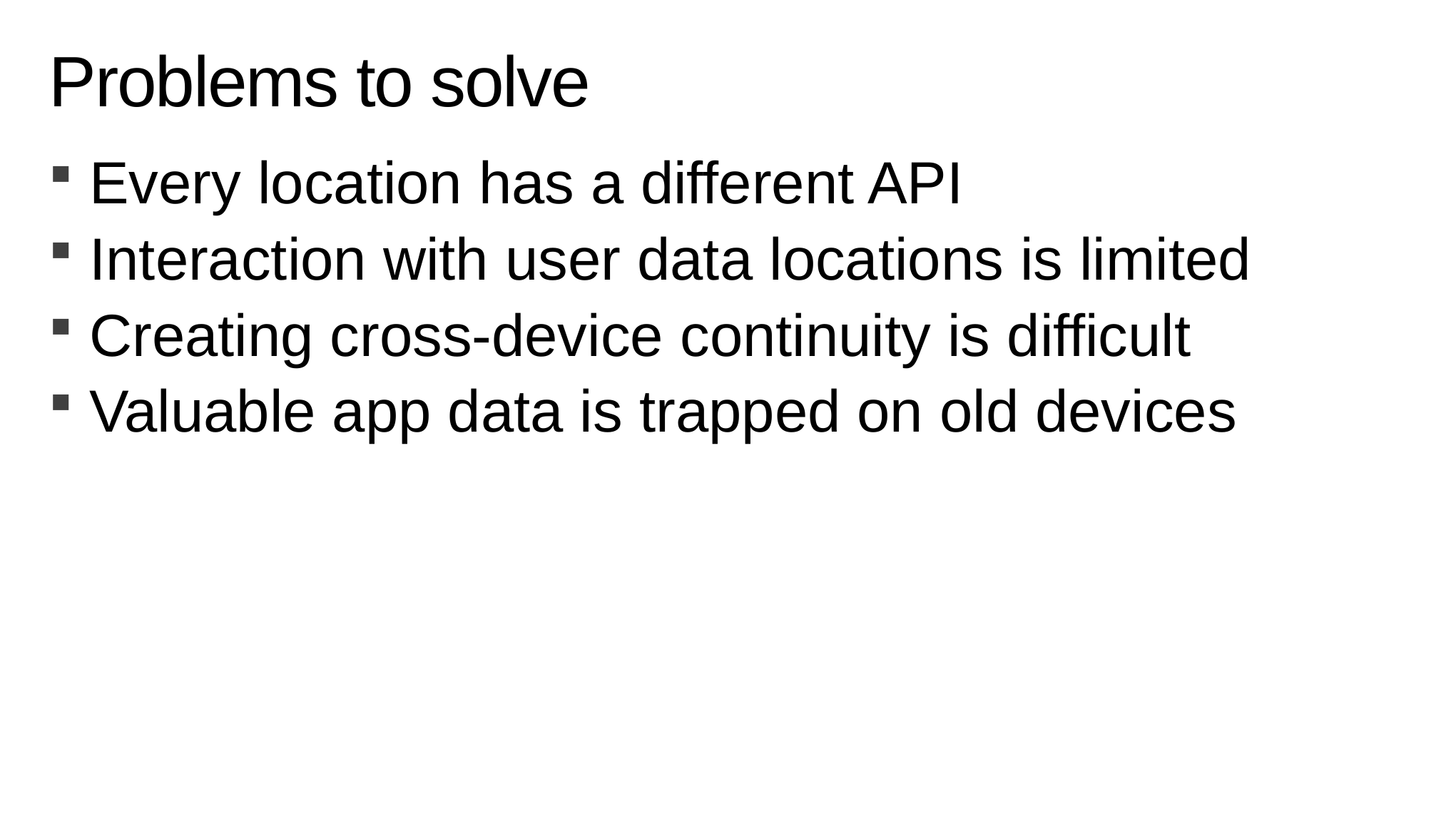

# Problems to solve
Every location has a different API
Interaction with user data locations is limited
Creating cross-device continuity is difficult
Valuable app data is trapped on old devices